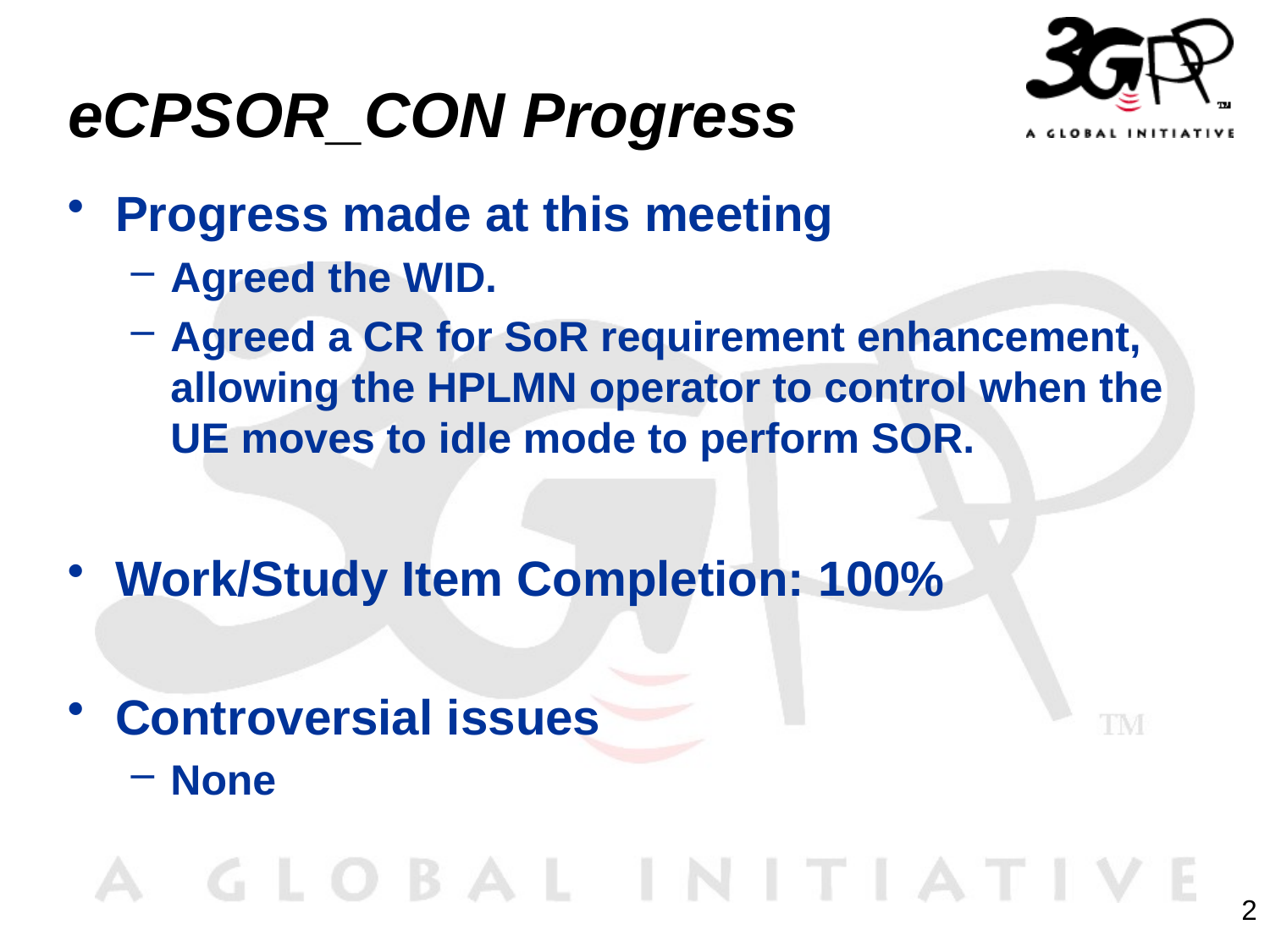

# eCPSOR_CON Progress
Progress made at this meeting
Agreed the WID.
Agreed a CR for SoR requirement enhancement, allowing the HPLMN operator to control when the UE moves to idle mode to perform SOR.

Work/Study Item Completion: 100%

Controversial issues
None
2